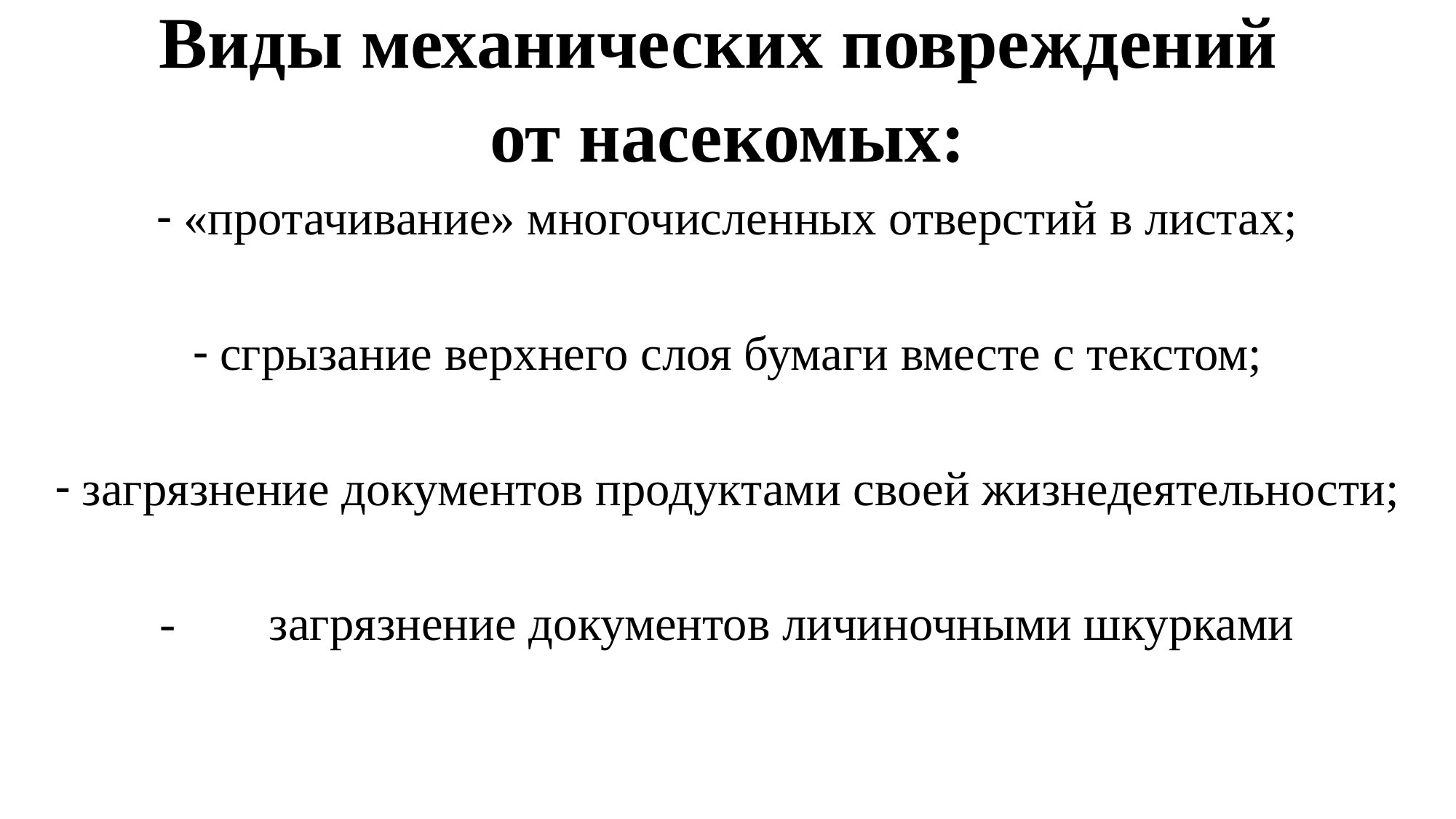

Виды механических повреждений
от насекомых:
«протачивание» многочисленных отверстий в листах;

сгрызание верхнего слоя бумаги вместе с текстом;

загрязнение документов продуктами своей жизнедеятельности;

-	загрязнение документов личиночными шкурками